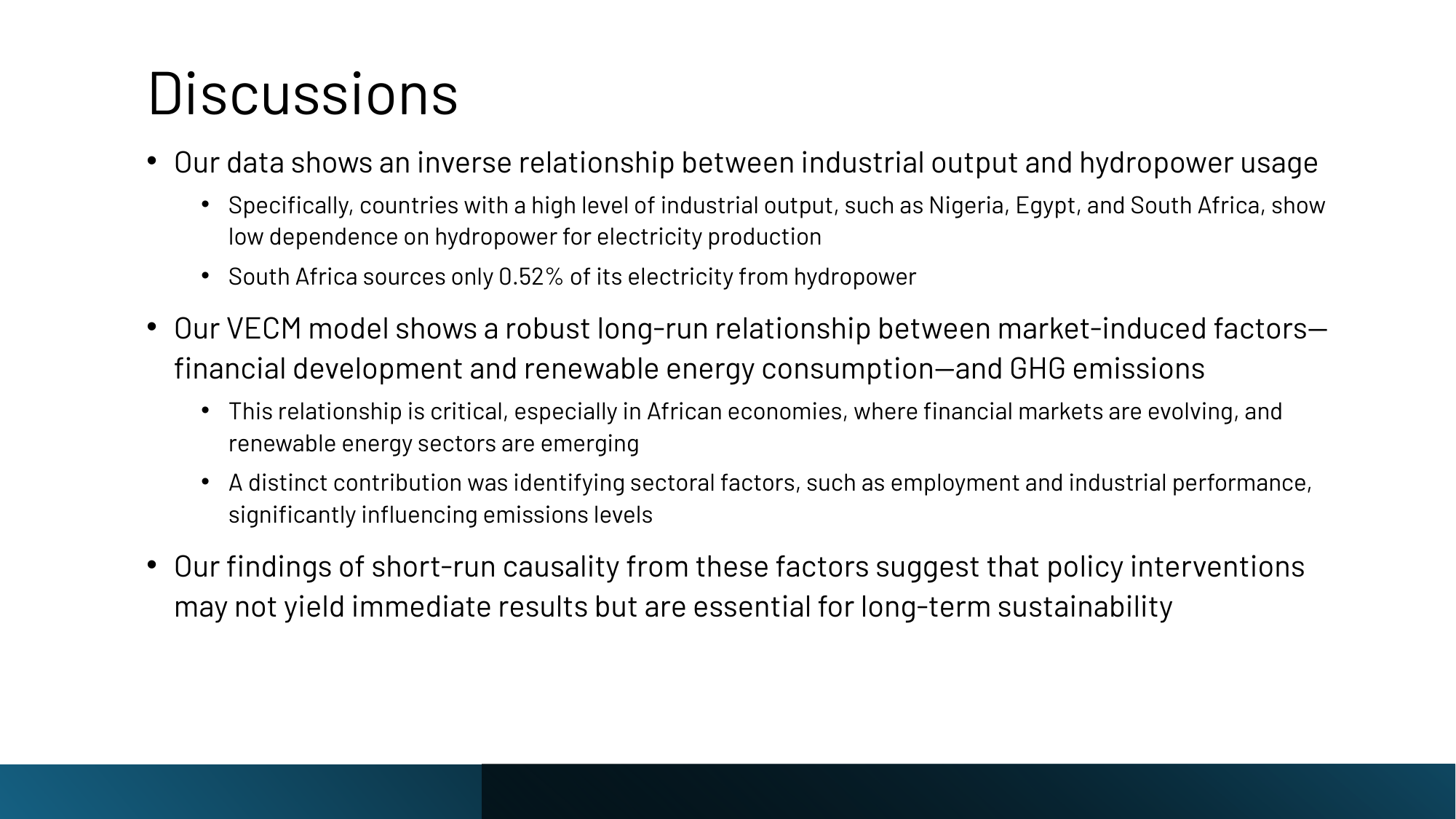

# Discussions
Our data shows an inverse relationship between industrial output and hydropower usage
Specifically, countries with a high level of industrial output, such as Nigeria, Egypt, and South Africa, show low dependence on hydropower for electricity production
South Africa sources only 0.52% of its electricity from hydropower
Our VECM model shows a robust long-run relationship between market-induced factors—financial development and renewable energy consumption—and GHG emissions
This relationship is critical, especially in African economies, where financial markets are evolving, and renewable energy sectors are emerging
A distinct contribution was identifying sectoral factors, such as employment and industrial performance, significantly influencing emissions levels
Our findings of short-run causality from these factors suggest that policy interventions may not yield immediate results but are essential for long-term sustainability